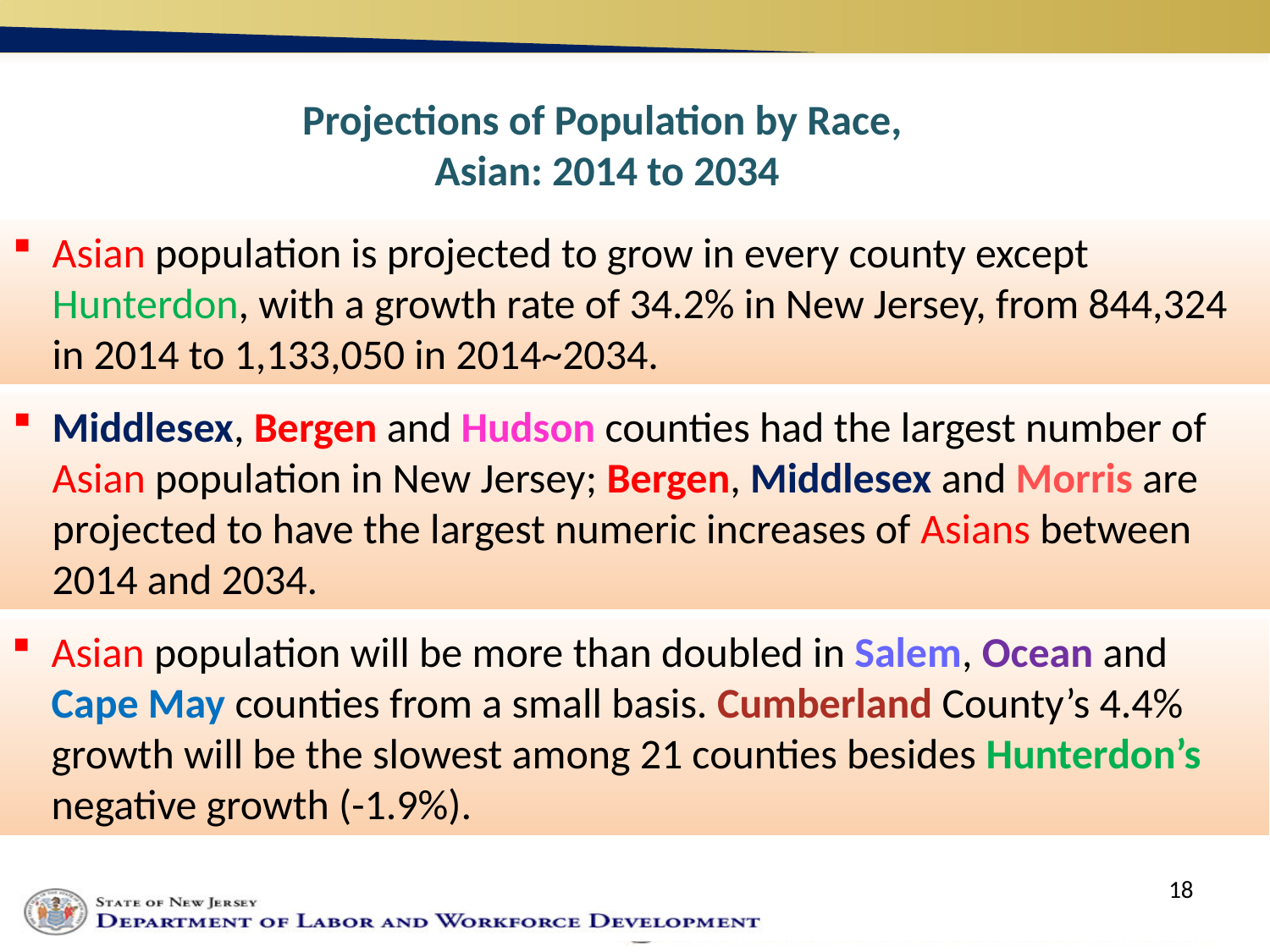

Projections of Population by Race,
Asian: 2014 to 2034
Asian population is projected to grow in every county except Hunterdon, with a growth rate of 34.2% in New Jersey, from 844,324 in 2014 to 1,133,050 in 2014~2034.
Middlesex, Bergen and Hudson counties had the largest number of Asian population in New Jersey; Bergen, Middlesex and Morris are projected to have the largest numeric increases of Asians between 2014 and 2034.
Asian population will be more than doubled in Salem, Ocean and Cape May counties from a small basis. Cumberland County’s 4.4% growth will be the slowest among 21 counties besides Hunterdon’s negative growth (-1.9%).
18